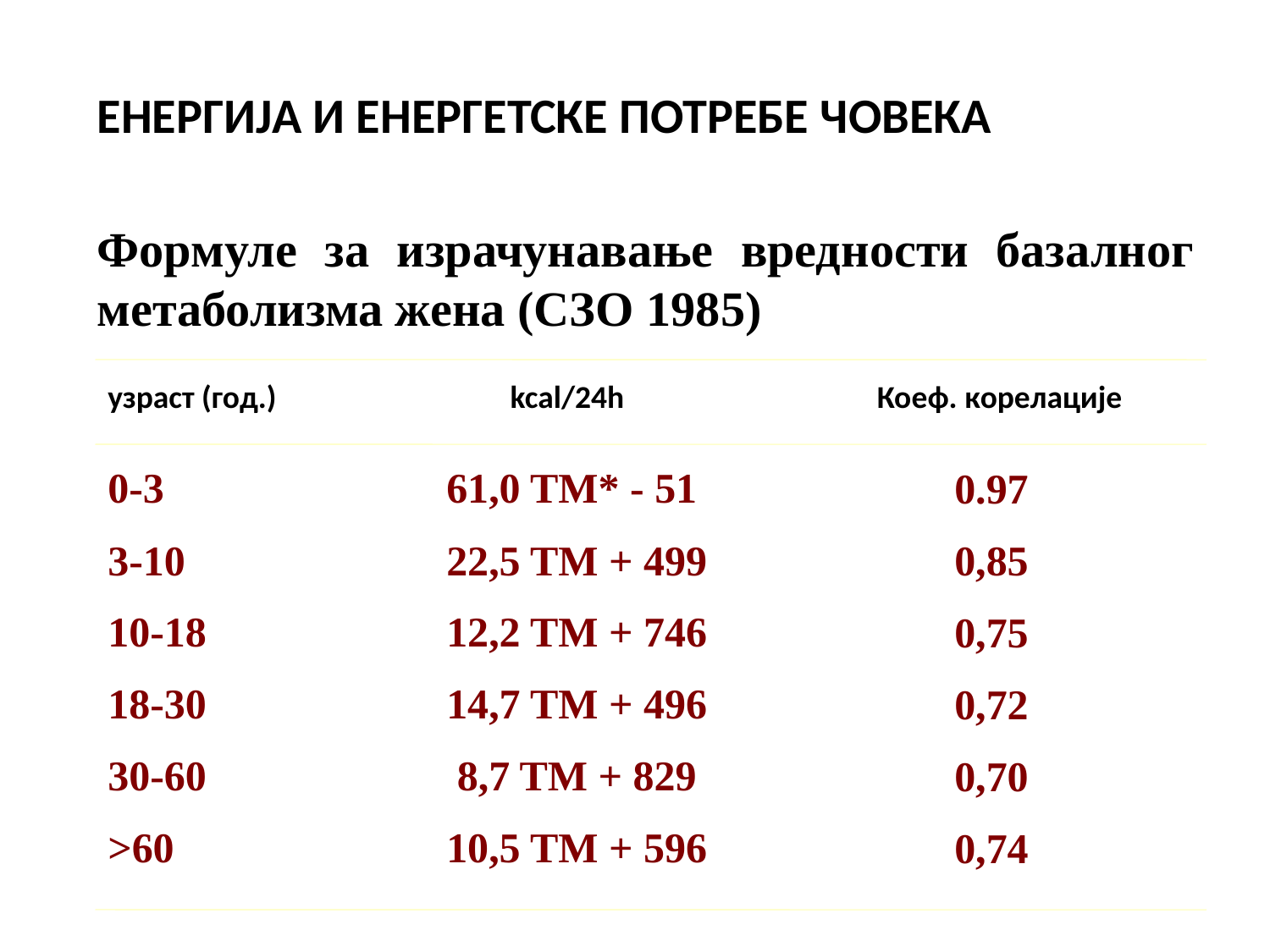

ЕНЕРГИЈА И ЕНЕРГЕТСКЕ ПОТРЕБЕ ЧОВЕКА
Формуле за израчунавање вредности базалног метаболизма жена (СЗО 1985)

узраст (год.)		   kcal/24h		 Коеф. кoрeлацијe

0-3
3-10
10-18
18-30
30-60
>60
61,0 TM* - 51
22,5 TM + 499
12,2 TM + 746
14,7 TM + 496
 8,7 TM + 829
10,5 TM + 596
0.97
0,85
0,75
0,72
0,70
0,74